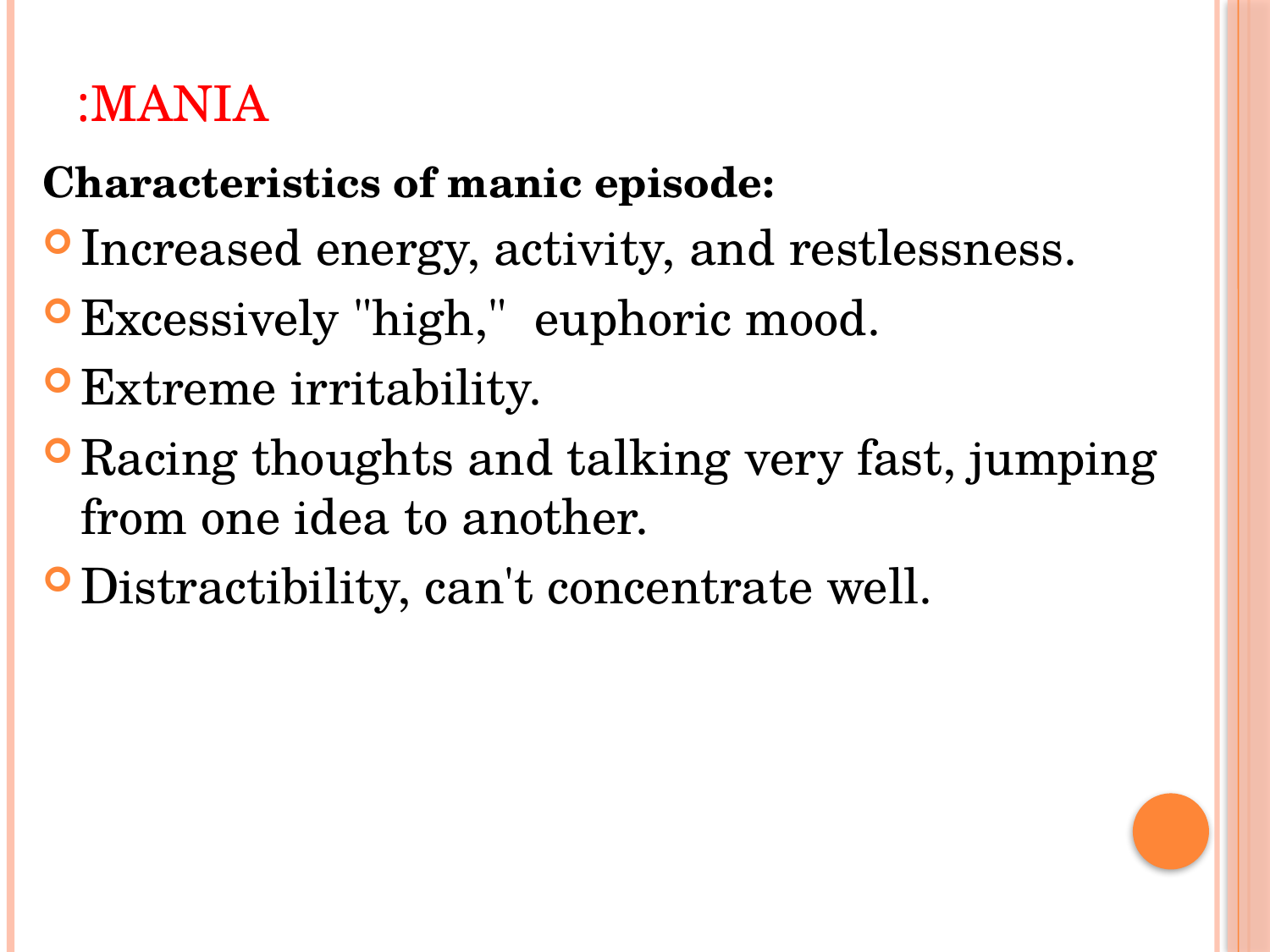

# Mania:
Characteristics of manic episode:
Increased energy, activity, and restlessness.
Excessively "high,"  euphoric mood.
Extreme irritability.
Racing thoughts and talking very fast, jumping from one idea to another.
Distractibility, can't concentrate well.